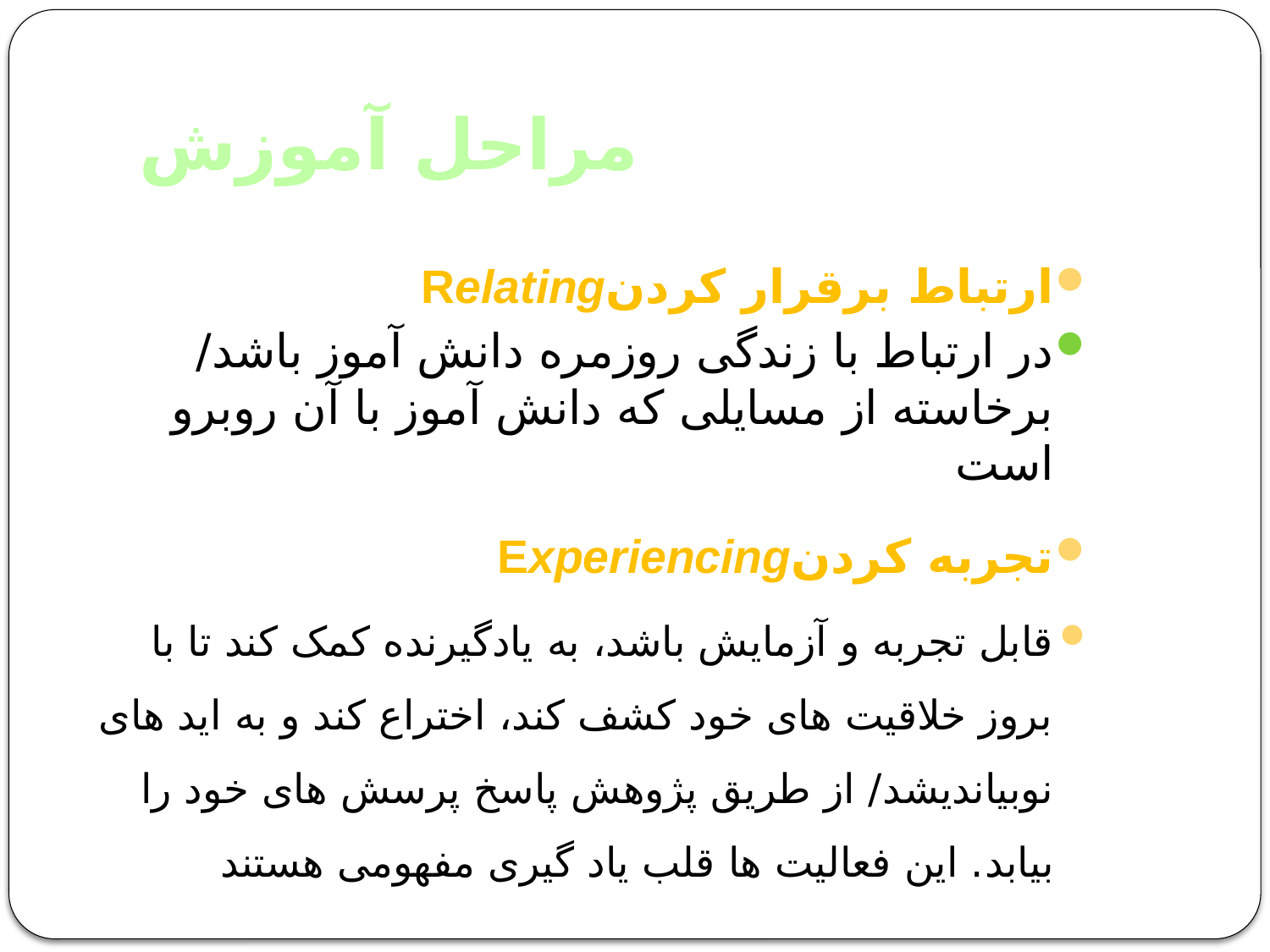

# مراحل آموزش
ارتباط برقرار کردنRelating
در ارتباط با زندگی روزمره دانش آموز باشد/ برخاسته از مسایلی که دانش آموز با آن روبرو است
تجربه کردنExperiencing
قابل تجربه و آزمایش باشد، به یادگیرنده کمک کند تا با بروز خلاقیت های خود کشف کند، اختراع کند و به اید های نوبیاندیشد/ از طریق پژوهش پاسخ پرسش های خود را بیابد. این فعالیت ها قلب یاد گیری مفهومی هستند